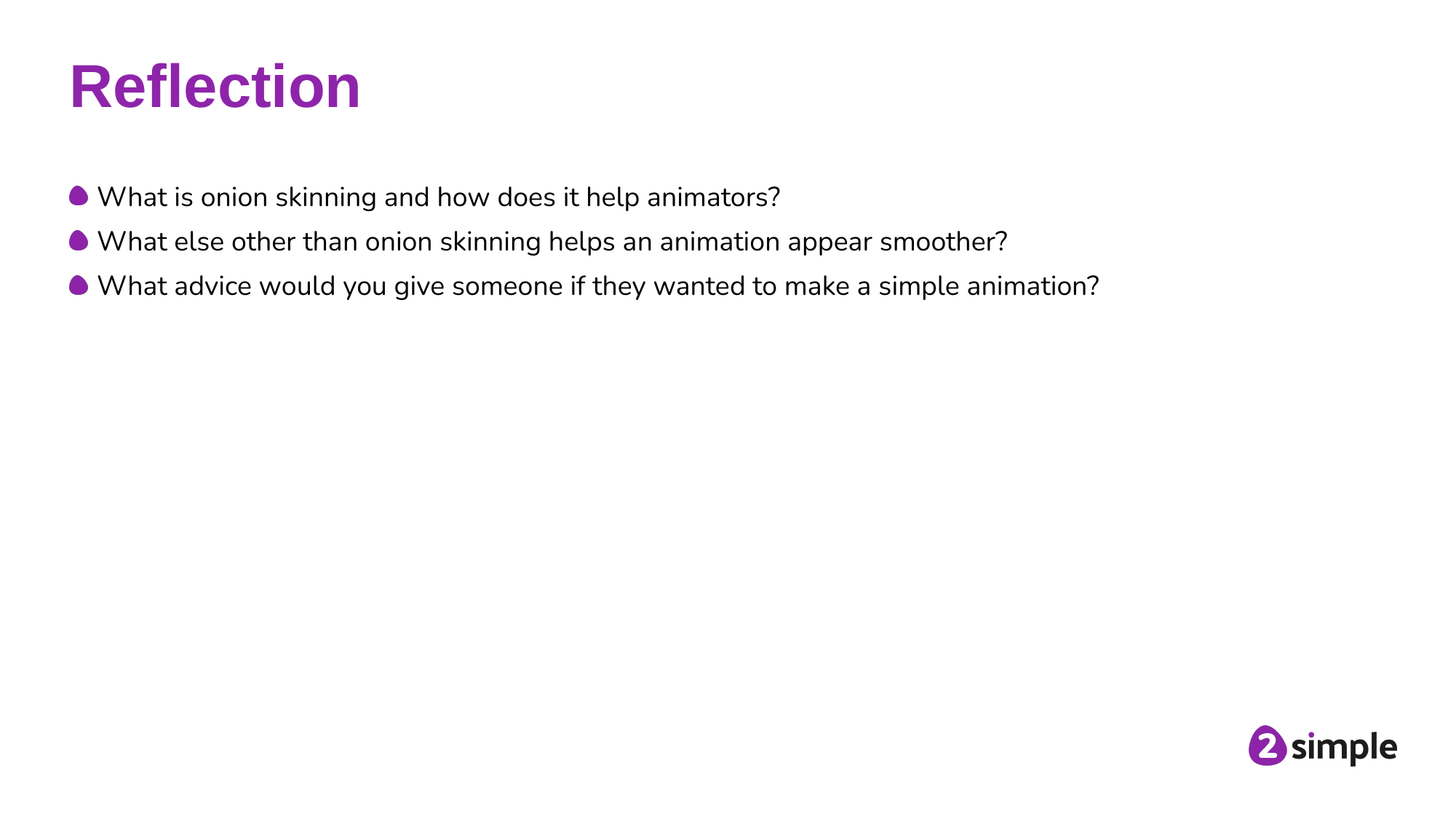

# Reflection
What is onion skinning and how does it help animators?
What else other than onion skinning helps an animation appear smoother?
What advice would you give someone if they wanted to make a simple animation?